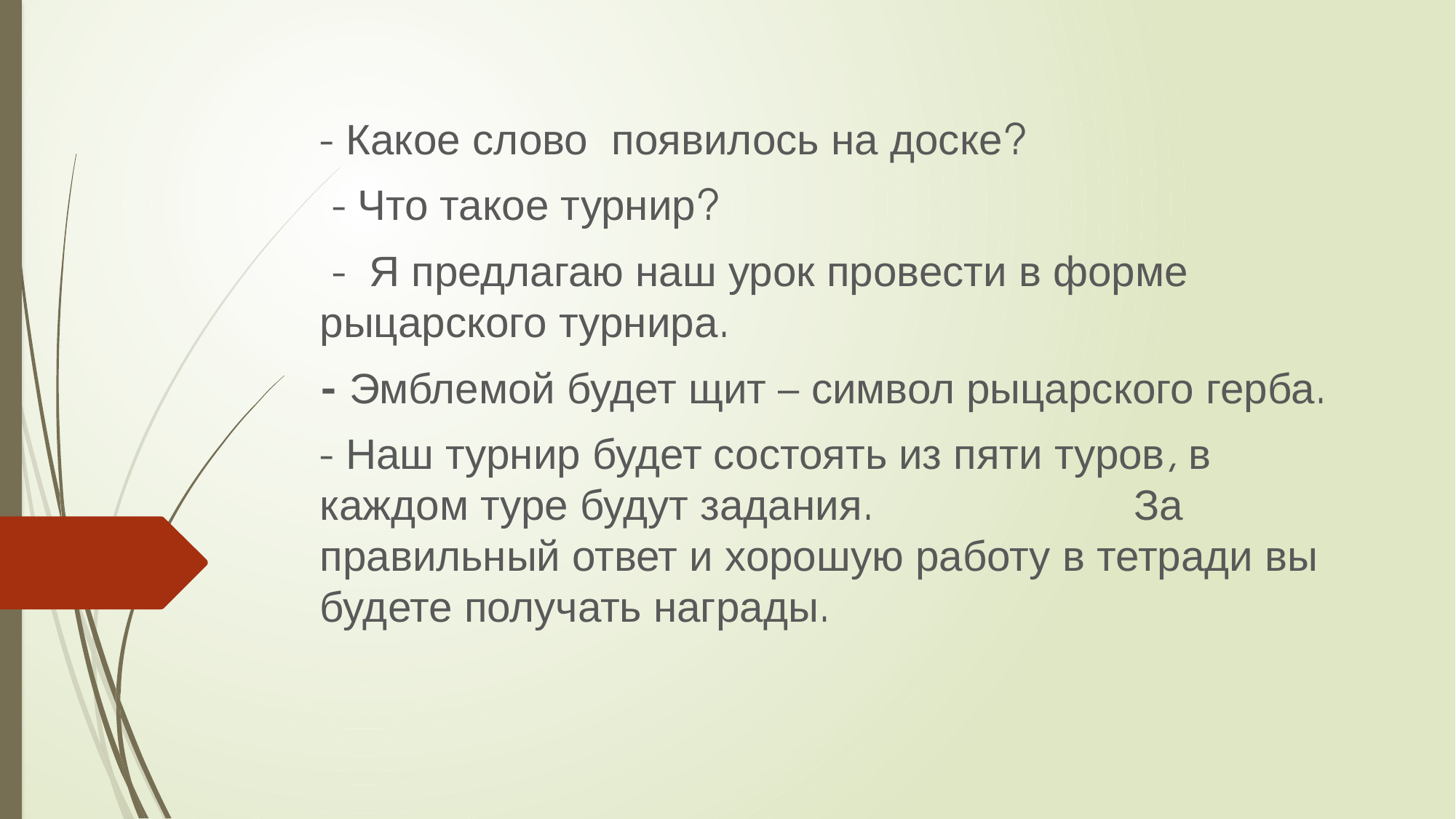

- Какое слово  появилось на доске?
 - Что такое турнир?
 -  Я предлагаю наш урок провести в форме рыцарского турнира.
- Эмблемой будет щит – символ рыцарского герба.
- Наш турнир будет состоять из пяти туров, в каждом туре будут задания.                      За правильный ответ и хорошую работу в тетради вы будете получать награды.